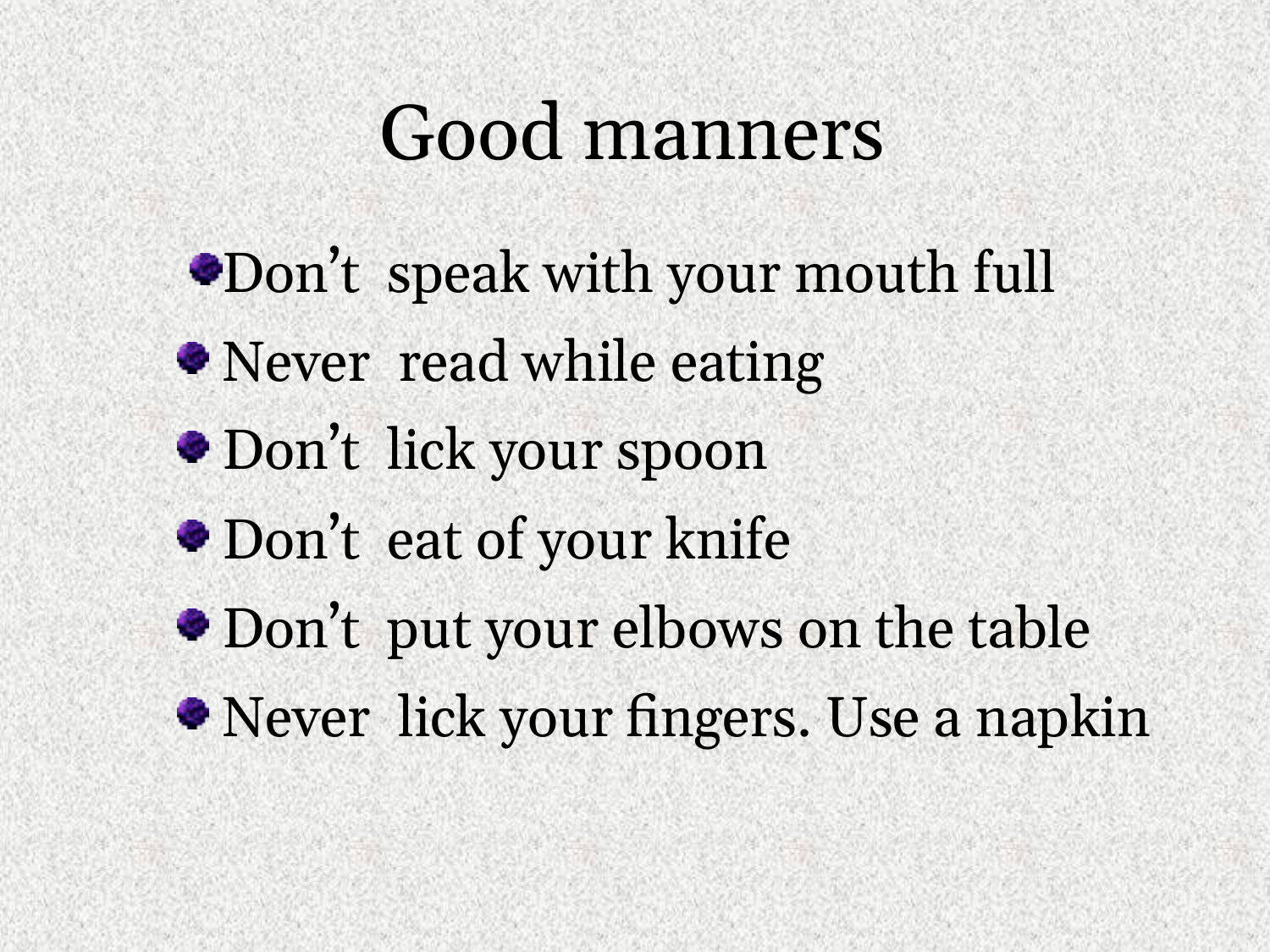

Good manners
Don’t  speak with your mouth full
 Never  read while eating
 Don’t  lick your spoon
 Don’t  eat of your knife
 Don’t  put your elbows on the table
 Never  lick your fingers. Use a napkin